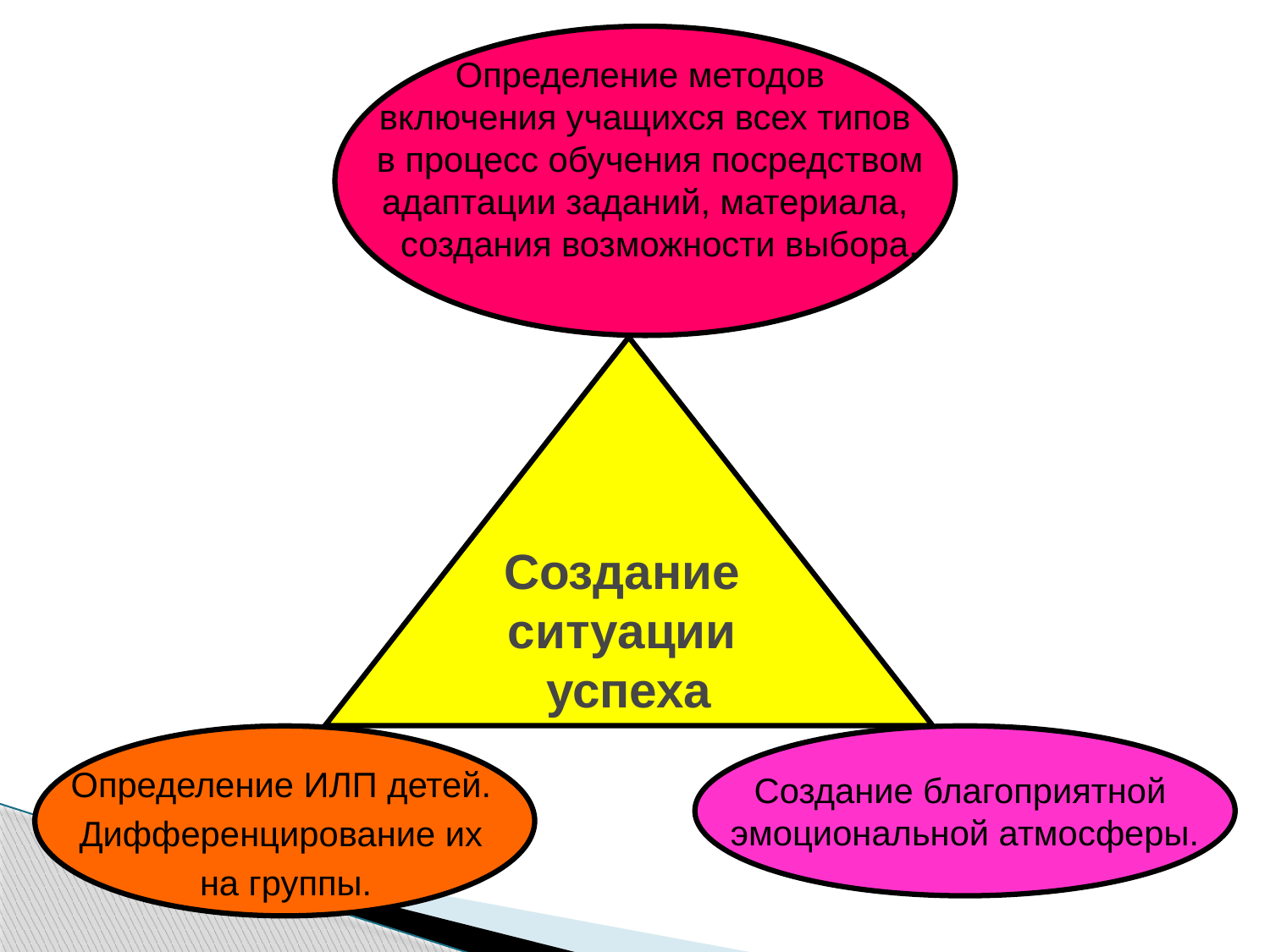

Определение методов
включения учащихся всех типов
 в процесс обучения посредством
 адаптации заданий, материала,
   создания возможности выбора.

Создание
ситуации
успеха

Создание благоприятной
эмоциональной атмосферы.

Определение ИЛП детей.
Дифференцирование их
на группы.